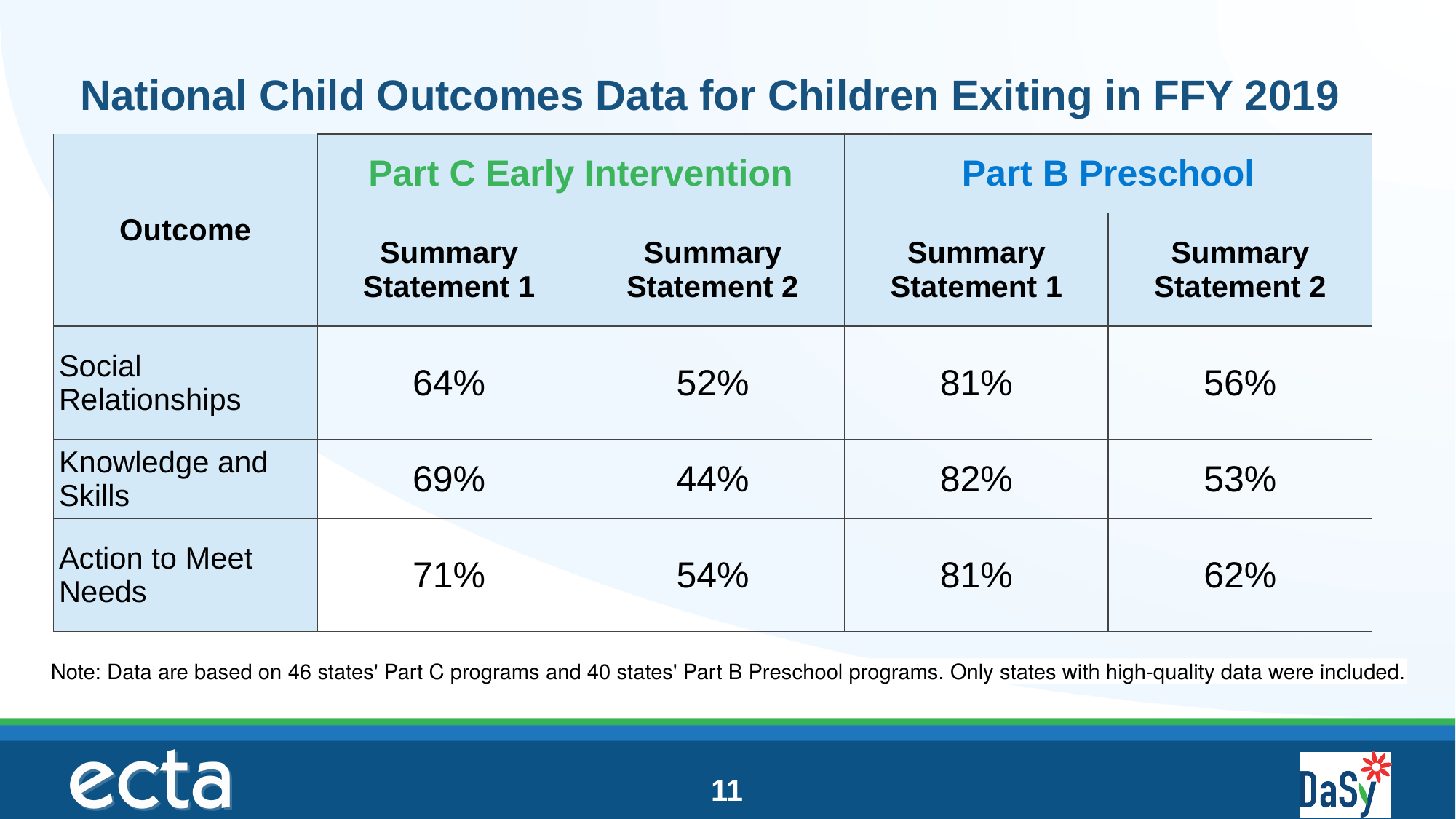

# National Child Outcomes Data for Children Exiting in FFY 2019
| Outcome | Part C Early Intervention |  | Part B Preschool |  |
| --- | --- | --- | --- | --- |
|  | Summary Statement 1 | Summary Statement 2 | Summary Statement 1 | Summary Statement 2 |
| Social Relationships | 64% | 52% | 81% | 56% |
| Knowledge and Skills | 69% | 44% | 82% | 53% |
| Action to Meet Needs | 71% | 54% | 81% | 62% |
Note: Data are based on 46 states' Part C programs and 40 states' Part B Preschool programs. Only states with high-quality data were included.
11